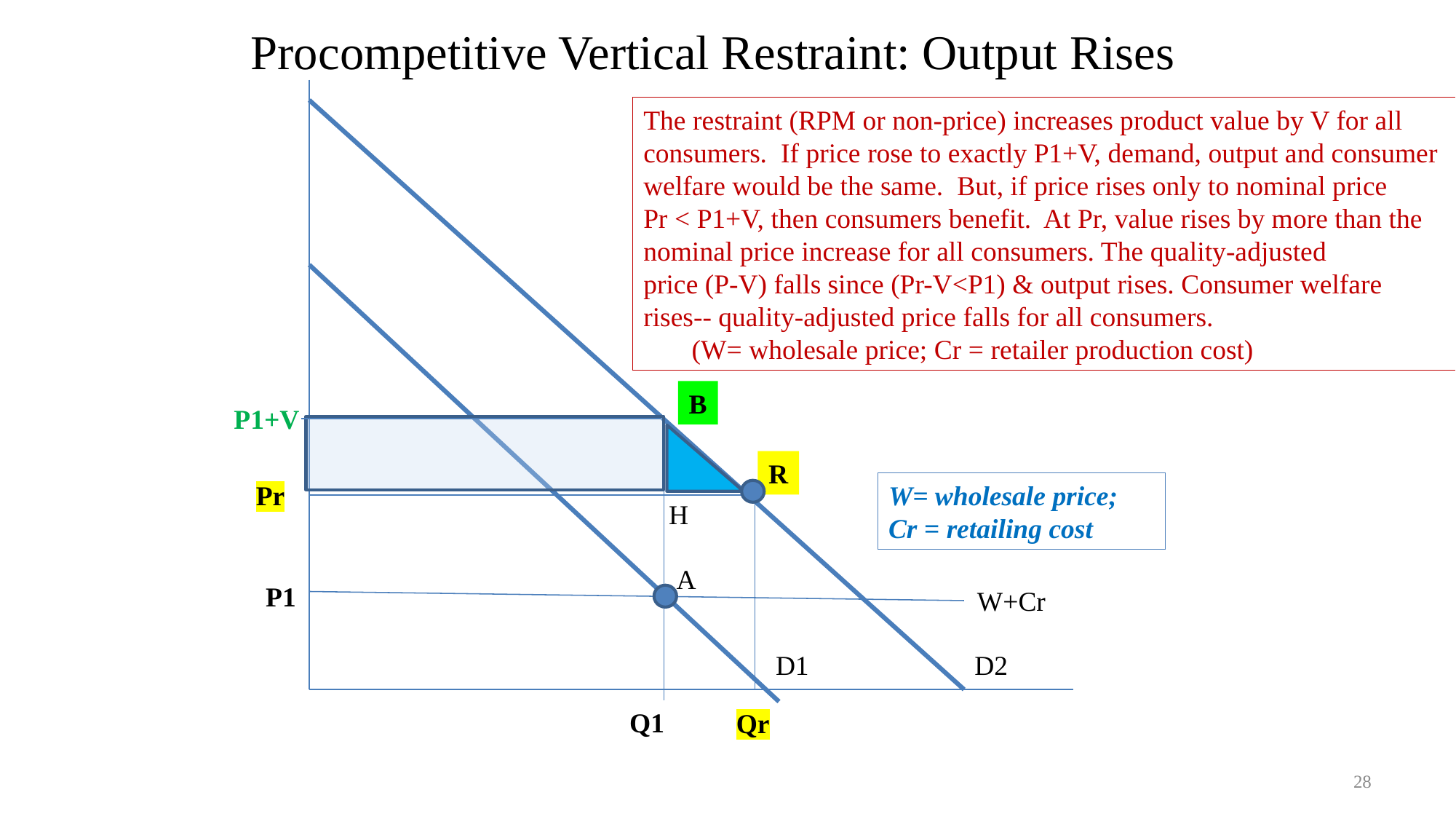

# Procompetitive Vertical Restraint: Output Rises
The restraint (RPM or non-price) increases product value by V for all consumers.  If price rose to exactly P1+V, demand, output and consumer welfare would be the same.  But, if price rises only to nominal price
Pr < P1+V, then consumers benefit.  At Pr, value rises by more than the nominal price increase for all consumers. The quality-adjusted
price (P-V) falls since (Pr-V<P1) & output rises. Consumer welfare rises-- quality-adjusted price falls for all consumers.
       (W= wholesale price; Cr = retailer production cost)

B
P1+V

R
W= wholesale price;
Cr = retailing cost
Pr

H
A
P1
W+Cr

D1
D2
Q1
Qr
28